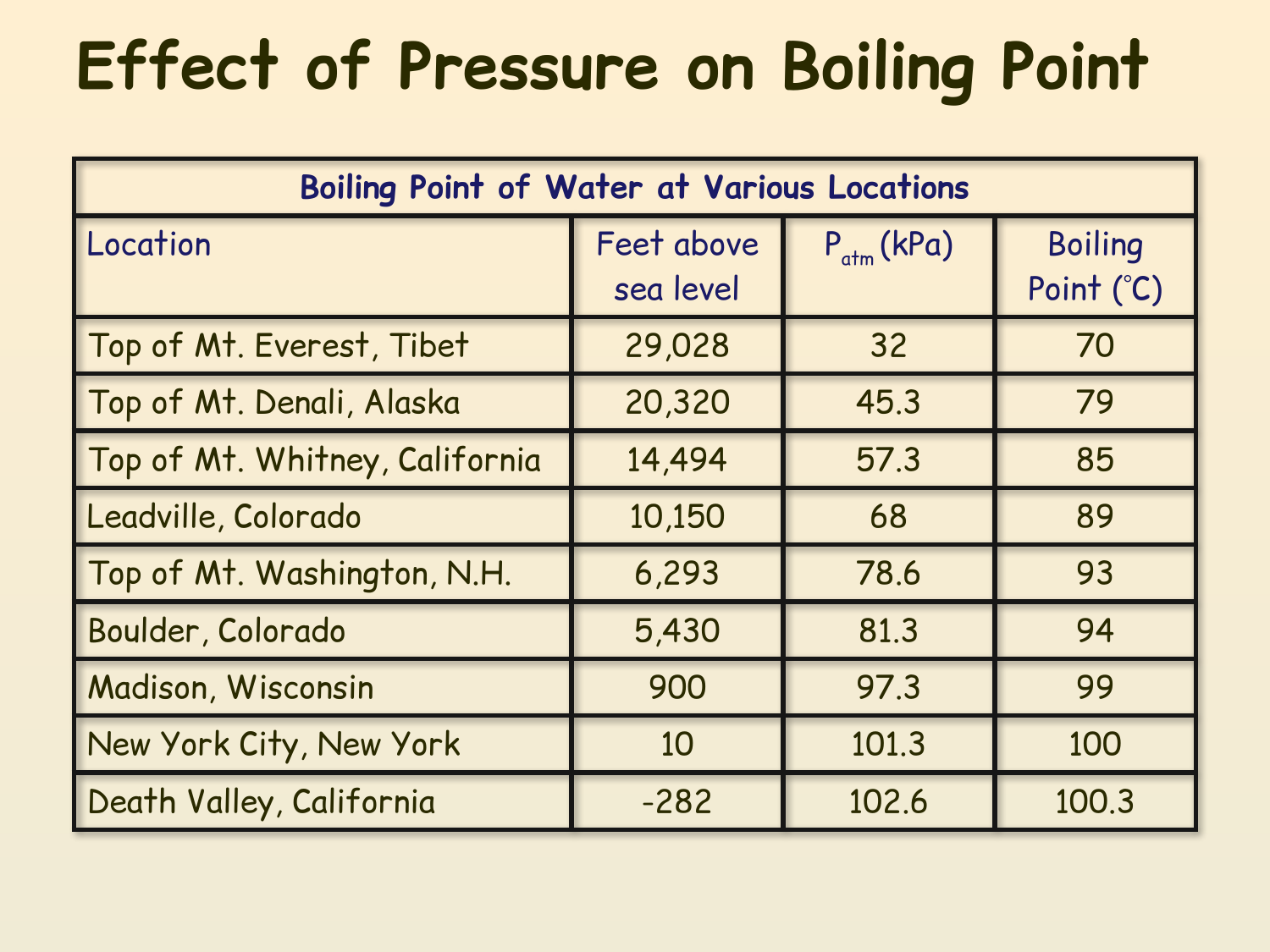

# Effect of Pressure on Boiling Point
| Boiling Point of Water at Various Locations |  |  |  |
| --- | --- | --- | --- |
| Location | Feet above sea level | Patm (kPa) | Boiling Point (°C) |
| Top of Mt. Everest, Tibet | 29,028 | 32 | 70 |
| Top of Mt. Denali, Alaska | 20,320 | 45.3 | 79 |
| Top of Mt. Whitney, California | 14,494 | 57.3 | 85 |
| Leadville, Colorado | 10,150 | 68 | 89 |
| Top of Mt. Washington, N.H. | 6,293 | 78.6 | 93 |
| Boulder, Colorado | 5,430 | 81.3 | 94 |
| Madison, Wisconsin | 900 | 97.3 | 99 |
| New York City, New York | 10 | 101.3 | 100 |
| Death Valley, California | -282 | 102.6 | 100.3 |